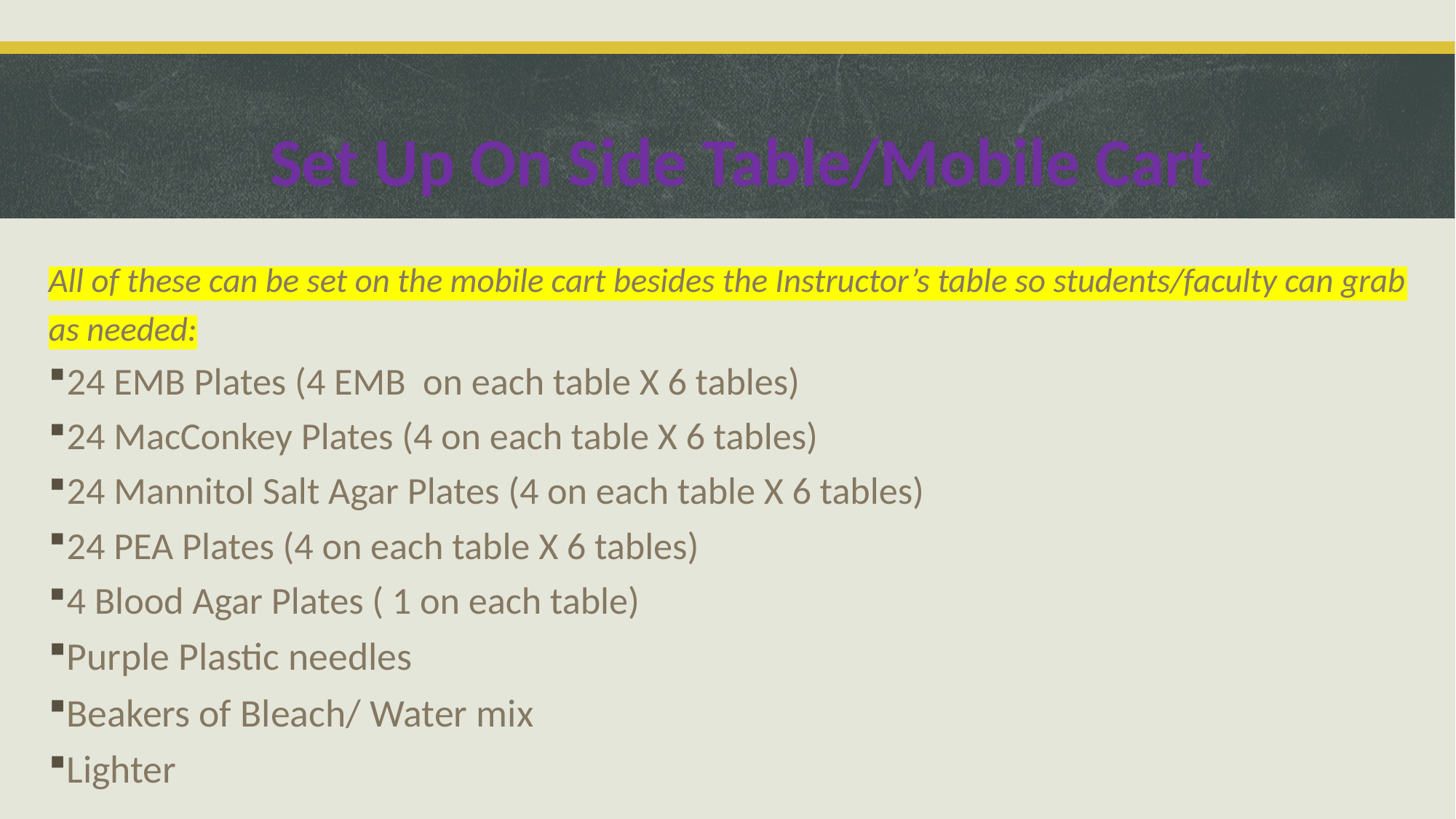

Set Up On Side Table/Mobile Cart

All of these can be set on the mobile cart besides the Instructor’s table so students/faculty can grab as needed:
24 EMB Plates (4 EMB  on each table X 6 tables)
24 MacConkey Plates (4 on each table X 6 tables)
24 Mannitol Salt Agar Plates (4 on each table X 6 tables)
24 PEA Plates (4 on each table X 6 tables)
4 Blood Agar Plates ( 1 on each table)
Purple Plastic needles
Beakers of Bleach/ Water mix
Lighter